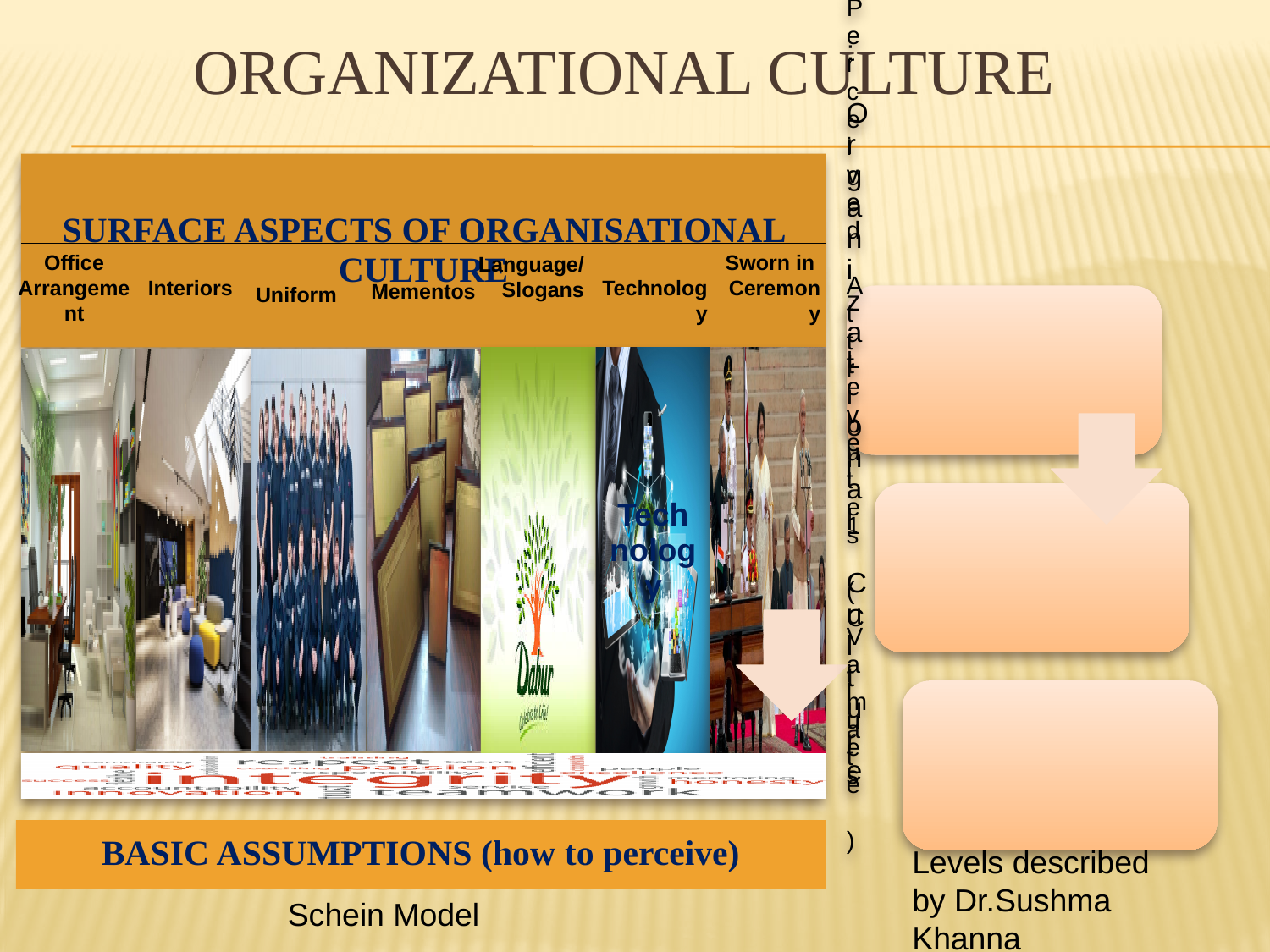

# ORGANIZATIONAL CULTURE
Technology
Office Arrangement
Sworn in  Ceremony
Language/Slogans
Interiors
Technology
Mementos
Uniform

BASIC ASSUMPTIONS (how to perceive)
Levels described by Dr.Sushma Khanna
Schein Model